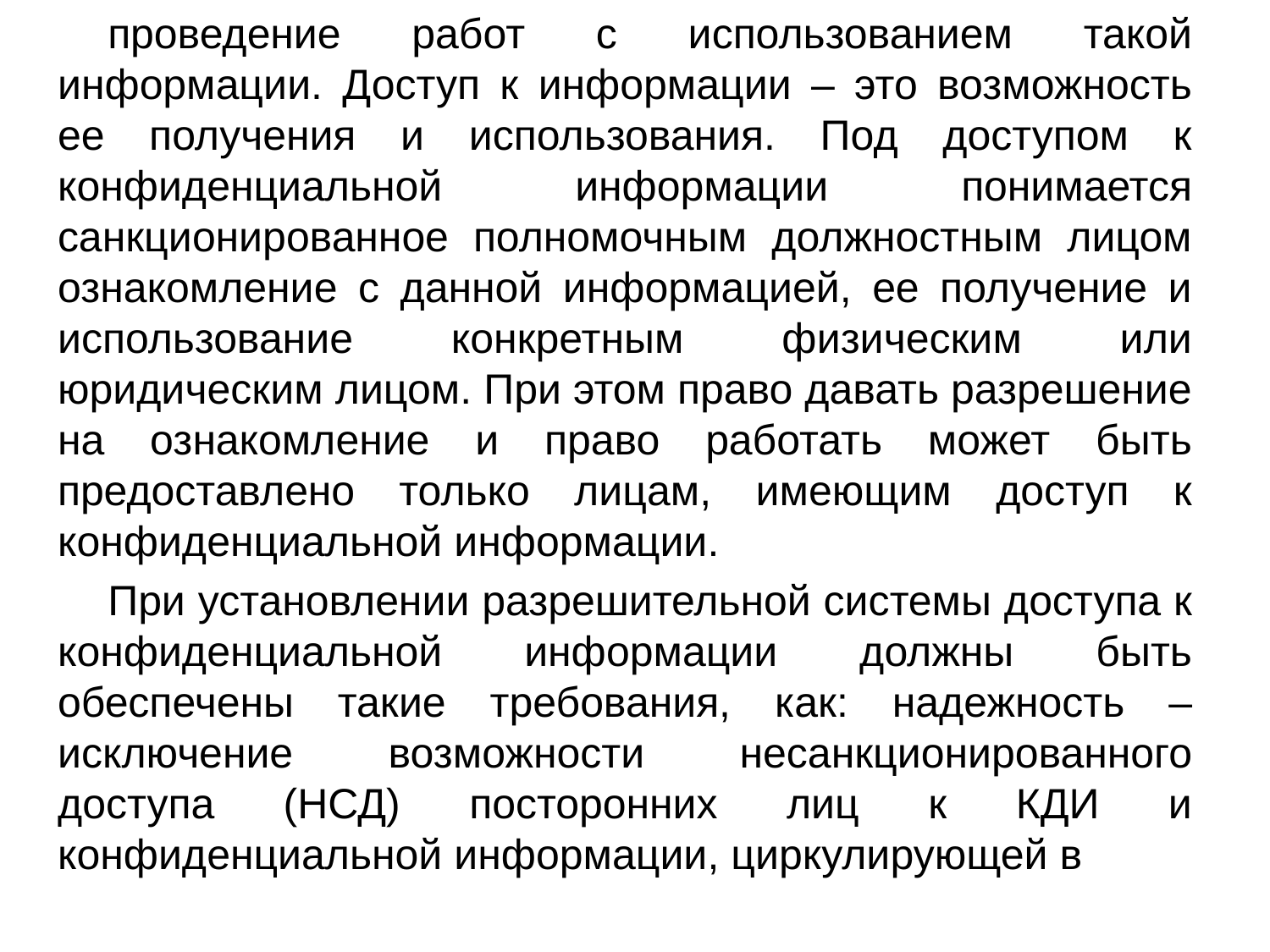

проведение работ с использованием такой информации. Доступ к информации – это возможность ее получения и использования. Под доступом к конфиденциальной информации понимается санкционированное полномочным должностным лицом ознакомление с данной информацией, ее получение и использование конкретным физическим или юридическим лицом. При этом право давать разрешение на ознакомление и право работать может быть предоставлено только лицам, имеющим доступ к конфиденциальной информации.
При установлении разрешительной системы доступа к конфиденциальной информации должны быть обеспечены такие требования, как: надежность – исключение возможности несанкционированного доступа (НСД) посторонних лиц к КДИ и конфиденциальной информации, циркулирующей в